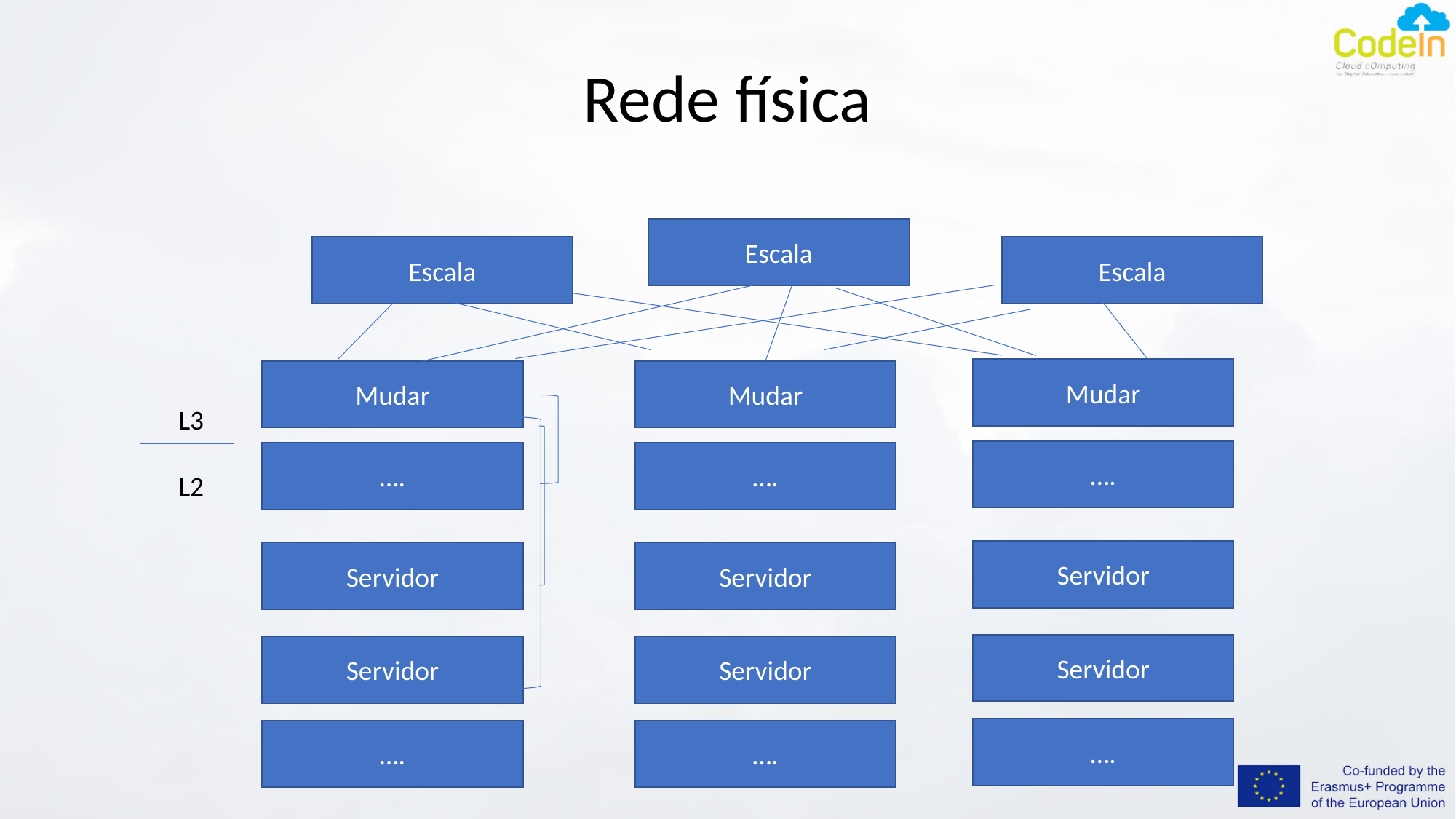

# Rede física
Escala
Escala
Escala
Mudar
Mudar
Mudar
L3

….
….
….
L2
Servidor
Servidor
Servidor
Servidor
Servidor
Servidor
….
….
….